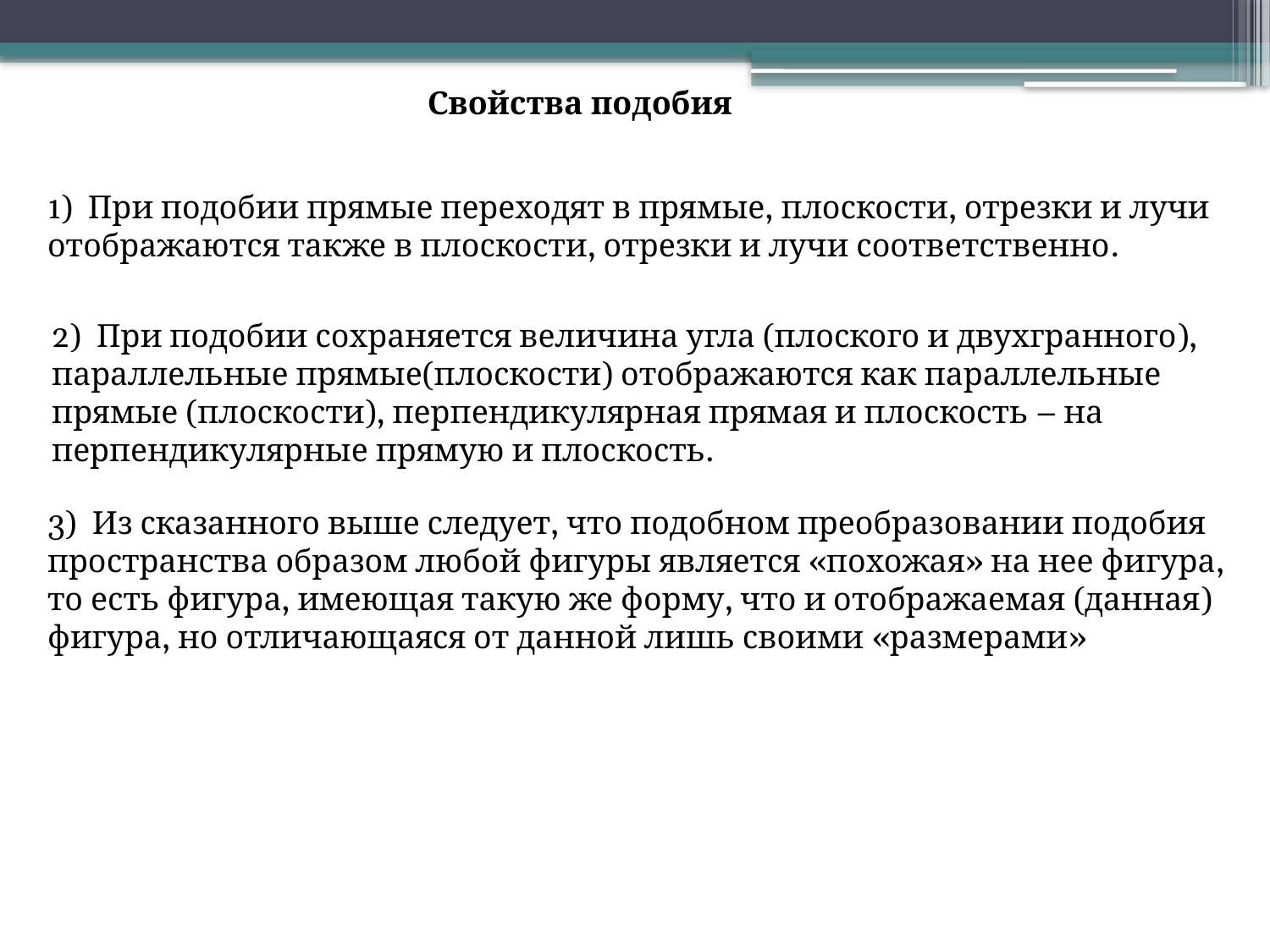

Свойства подобия
1)  При подобии прямые переходят в прямые, плоскости, отрезки и лучи отображаются также в плоскости, отрезки и лучи соответственно.
2)  При подобии сохраняется величина угла (плоского и двухгранного), параллельные прямые(плоскости) отображаются как параллельные прямые (плоскости), перпендикулярная прямая и плоскость – на перпендикулярные прямую и плоскость.
3)  Из сказанного выше следует, что подобном преобразовании подобия пространства образом любой фигуры является «похожая» на нее фигура, то есть фигура, имеющая такую же форму, что и отображаемая (данная) фигура, но отличающаяся от данной лишь своими «размерами»